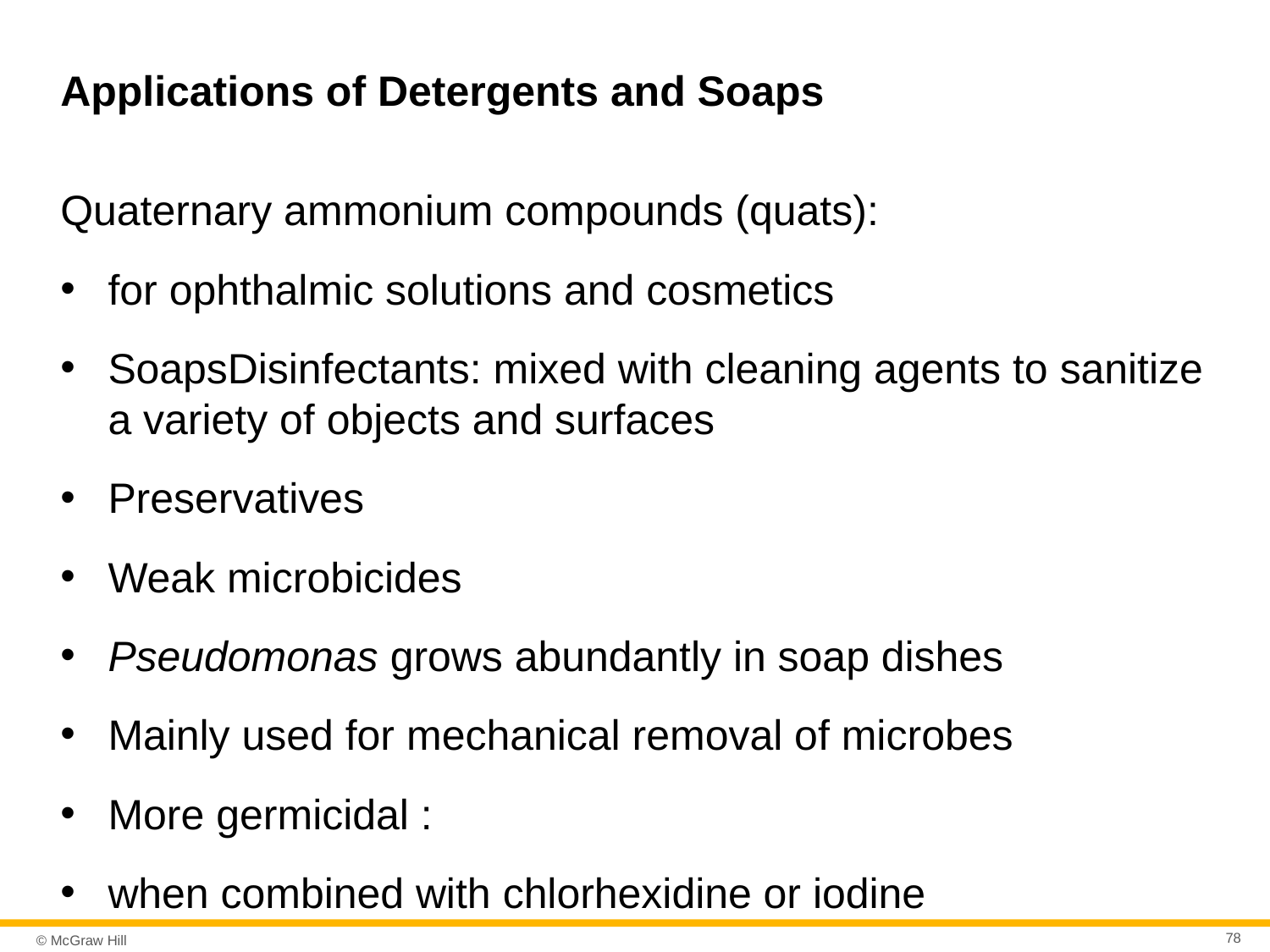

# Applications of Detergents and Soaps
Quaternary ammonium compounds (quats):
for ophthalmic solutions and cosmetics
SoapsDisinfectants: mixed with cleaning agents to sanitize a variety of objects and surfaces
Preservatives
Weak microbicides
Pseudomonas grows abundantly in soap dishes
Mainly used for mechanical removal of microbes
More germicidal :
when combined with chlorhexidine or iodine